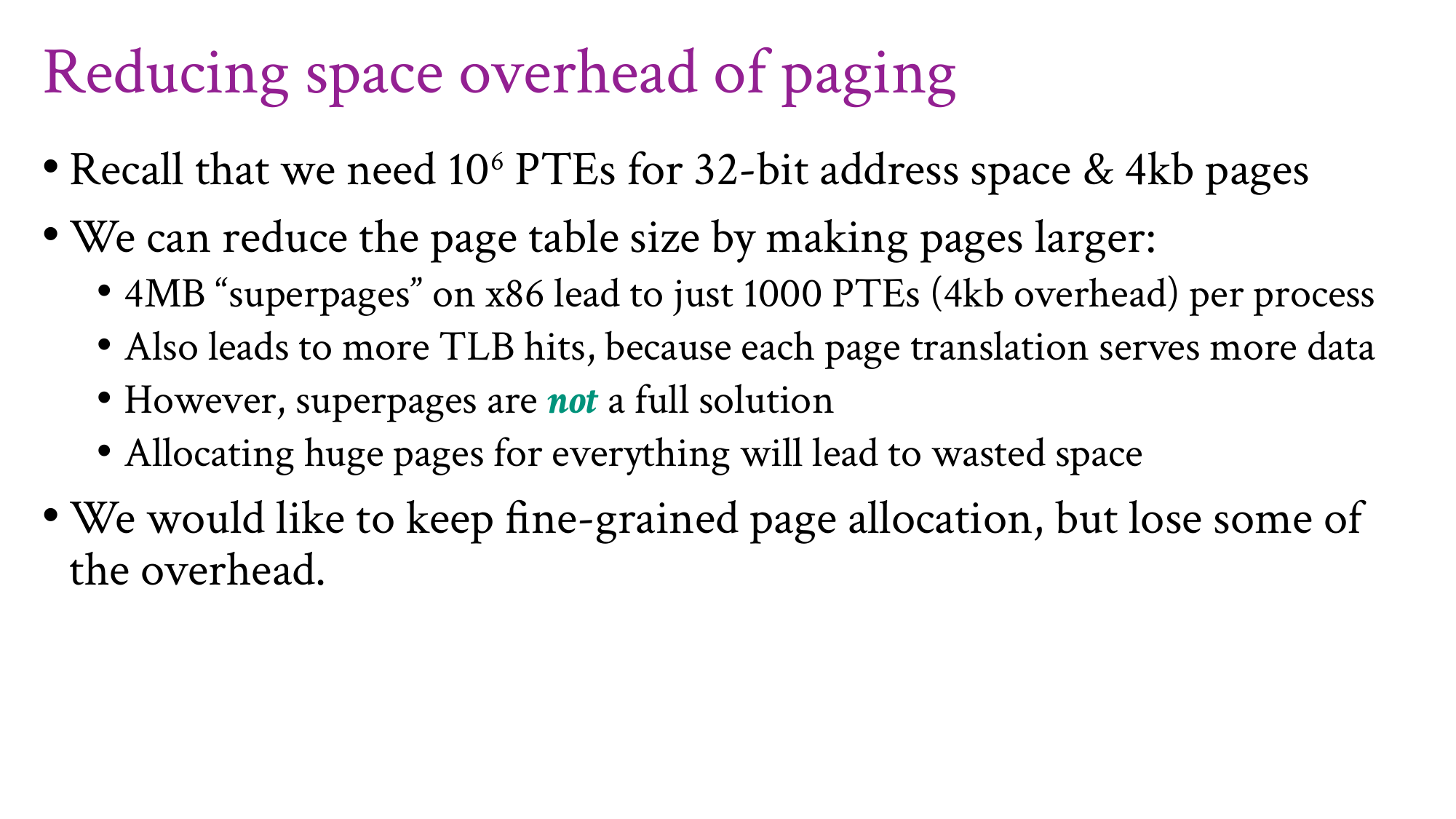

# Reducing space overhead of paging
Recall that we need 106 PTEs for 32-bit address space & 4kb pages
We can reduce the page table size by making pages larger:
4MB “superpages” on x86 lead to just 1000 PTEs (4kb overhead) per process
Also leads to more TLB hits, because each page translation serves more data
However, superpages are not a full solution
Allocating huge pages for everything will lead to wasted space
We would like to keep fine-grained page allocation, but lose some of the overhead.